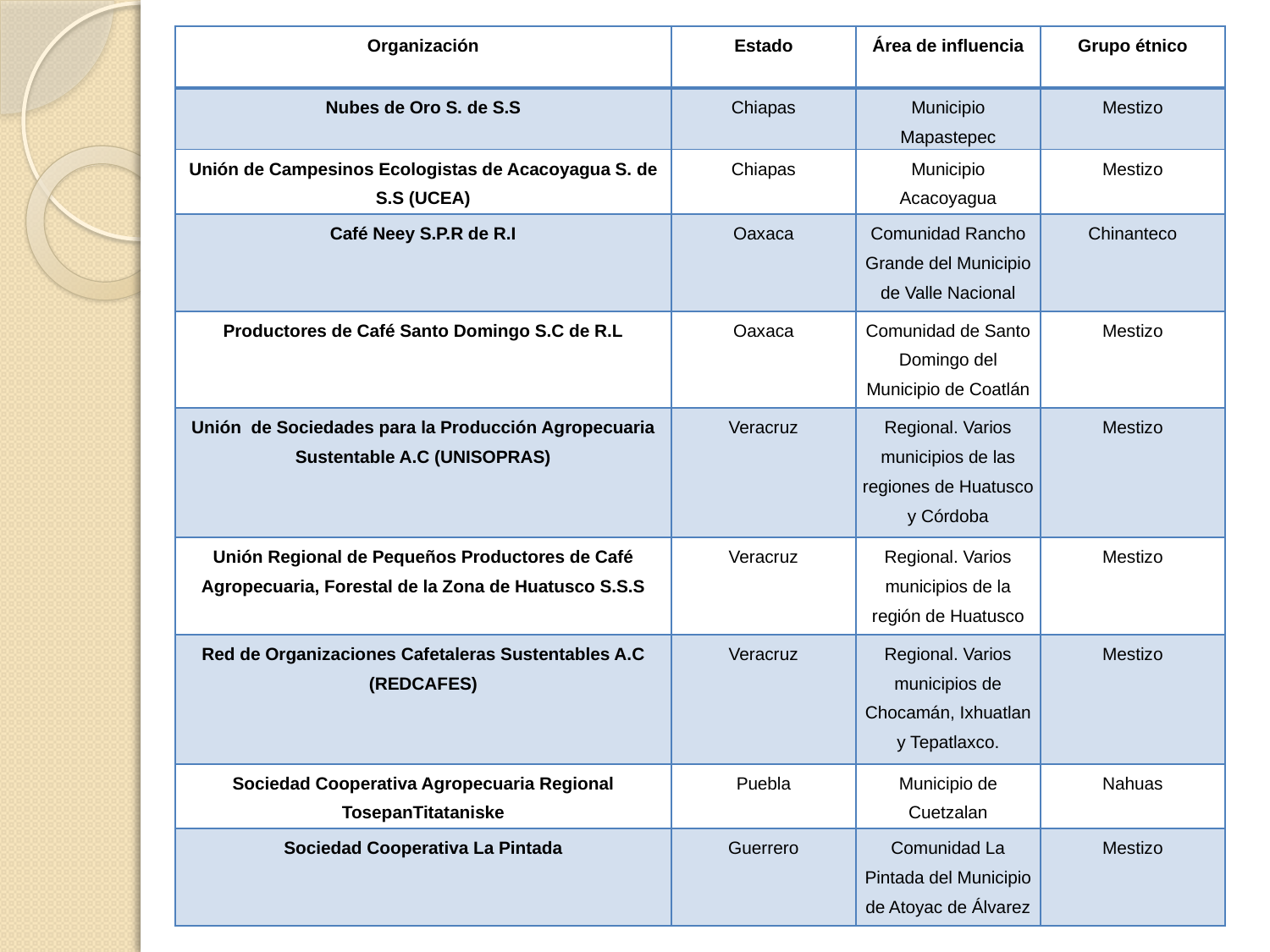

| Organización | Estado | Área de influencia | Grupo étnico |
| --- | --- | --- | --- |
| Nubes de Oro S. de S.S | Chiapas | Municipio Mapastepec | Mestizo |
| Unión de Campesinos Ecologistas de Acacoyagua S. de S.S (UCEA) | Chiapas | Municipio Acacoyagua | Mestizo |
| Café Neey S.P.R de R.I | Oaxaca | Comunidad Rancho Grande del Municipio de Valle Nacional | Chinanteco |
| Productores de Café Santo Domingo S.C de R.L | Oaxaca | Comunidad de Santo Domingo del Municipio de Coatlán | Mestizo |
| Unión de Sociedades para la Producción Agropecuaria Sustentable A.C (UNISOPRAS) | Veracruz | Regional. Varios municipios de las regiones de Huatusco y Córdoba | Mestizo |
| Unión Regional de Pequeños Productores de Café Agropecuaria, Forestal de la Zona de Huatusco S.S.S | Veracruz | Regional. Varios municipios de la región de Huatusco | Mestizo |
| Red de Organizaciones Cafetaleras Sustentables A.C (REDCAFES) | Veracruz | Regional. Varios municipios de Chocamán, Ixhuatlan y Tepatlaxco. | Mestizo |
| Sociedad Cooperativa Agropecuaria Regional TosepanTitataniske | Puebla | Municipio de Cuetzalan | Nahuas |
| Sociedad Cooperativa La Pintada | Guerrero | Comunidad La Pintada del Municipio de Atoyac de Álvarez | Mestizo |